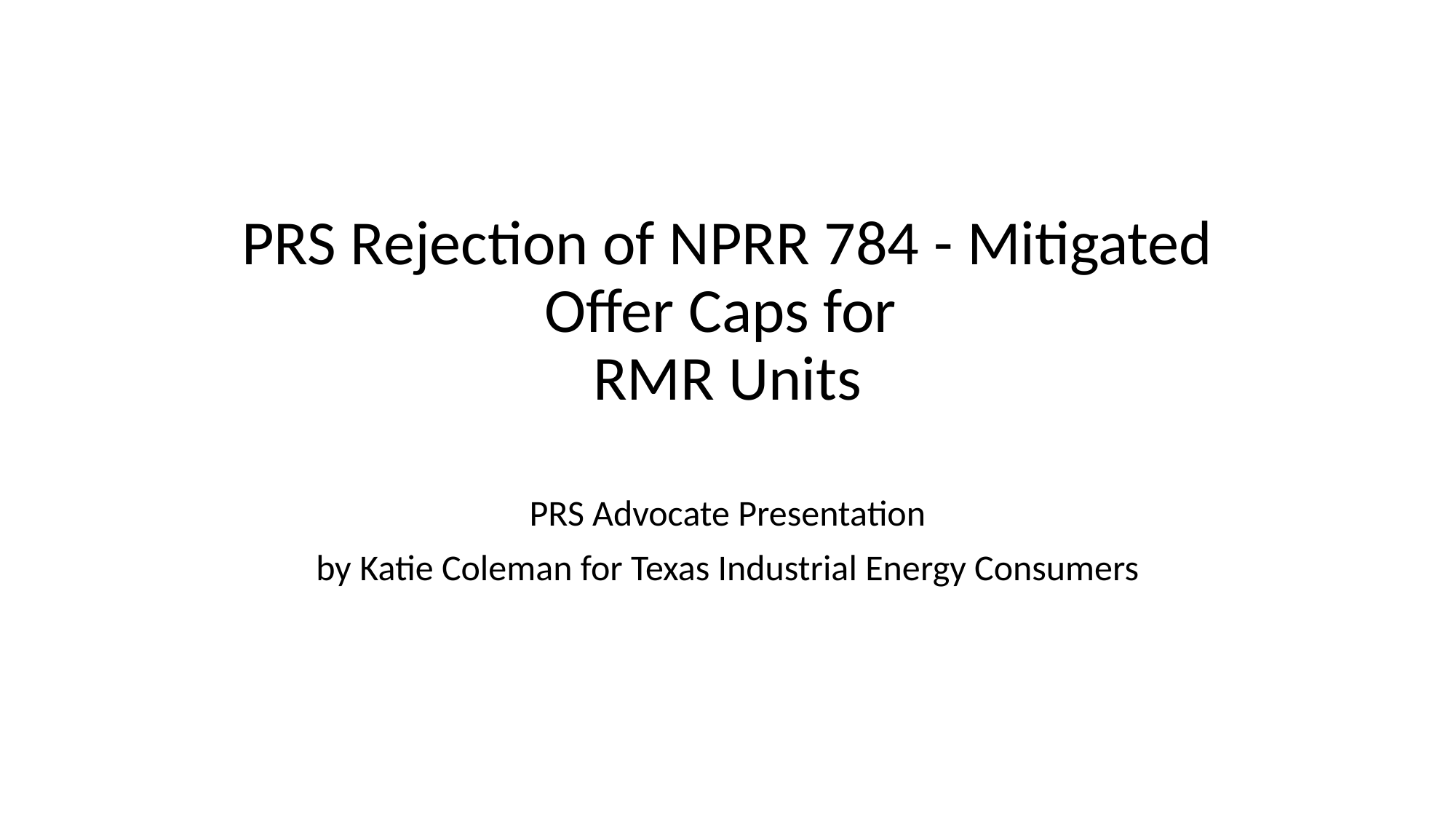

# PRS Rejection of NPRR 784 - Mitigated Offer Caps for RMR Units

PRS Advocate Presentation
by Katie Coleman for Texas Industrial Energy Consumers